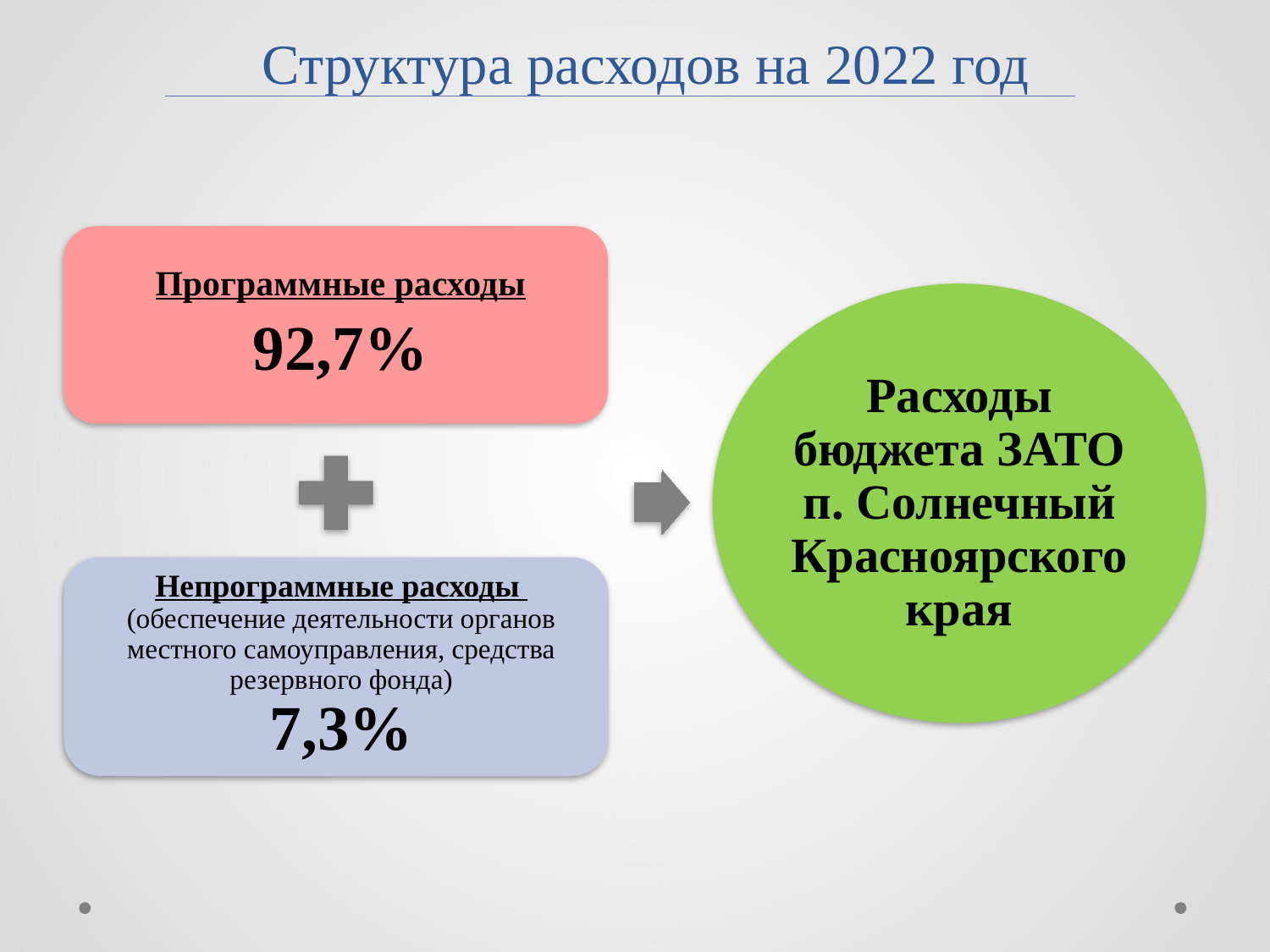

# Структура расходов на 2022 год
Программные расходы
92,7%

Непрограммные расходы
(обеспечение деятельности органов местного самоуправления, средства резервного фонда)
7,3%

Расходы бюджета ЗАТО п. Солнечный Красноярского края